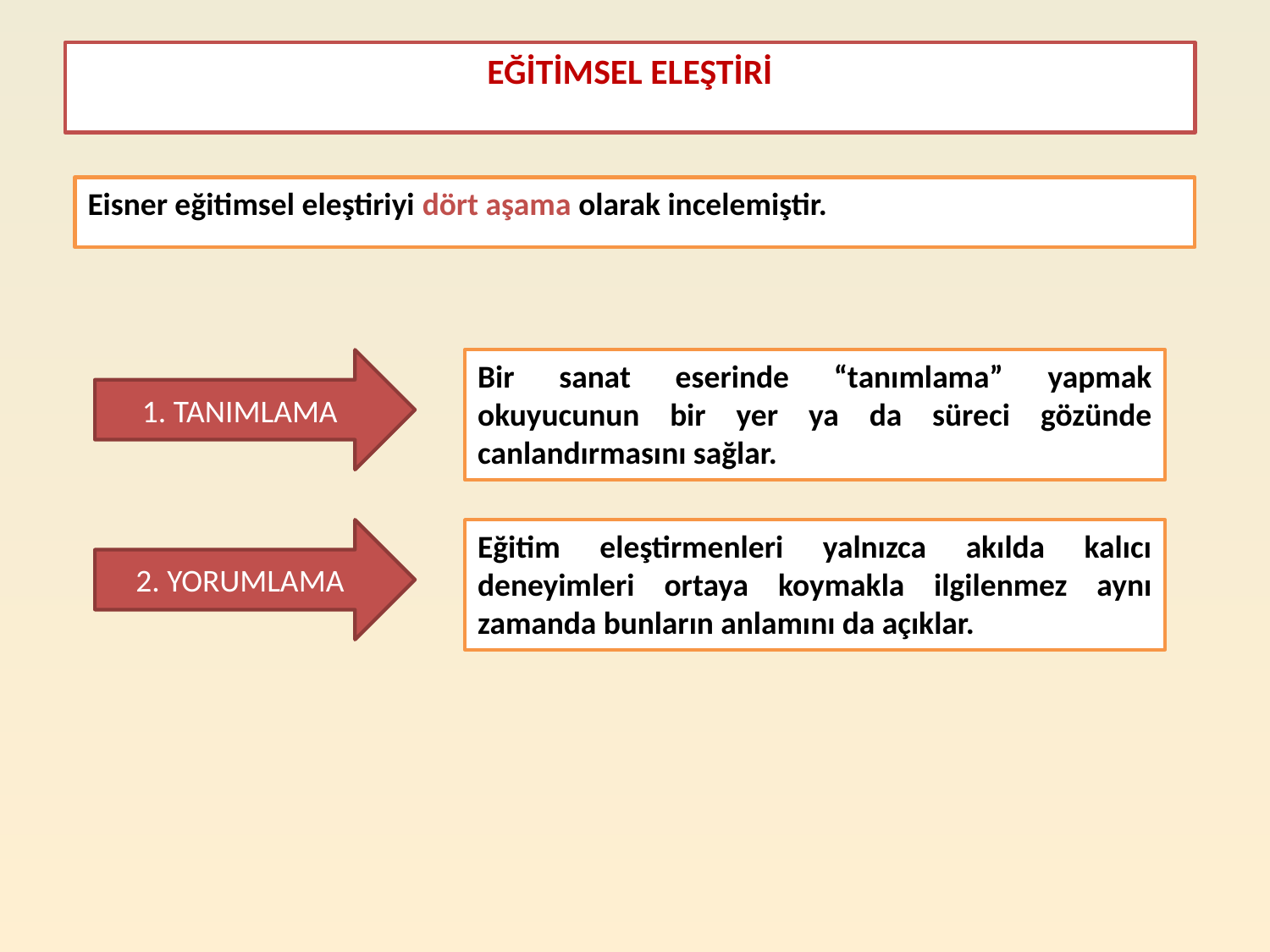

EĞİTİMSEL ELEŞTİRİ

Eisner eğitimsel eleştiriyi dört aşama olarak incelemiştir.

1. TANIMLAMA
Bir sanat eserinde “tanımlama” yapmak okuyucunun bir yer ya da süreci gözünde canlandırmasını sağlar.

2. YORUMLAMA
Eğitim eleştirmenleri yalnızca akılda kalıcı deneyimleri ortaya koymakla ilgilenmez aynı zamanda bunların anlamını da açıklar.